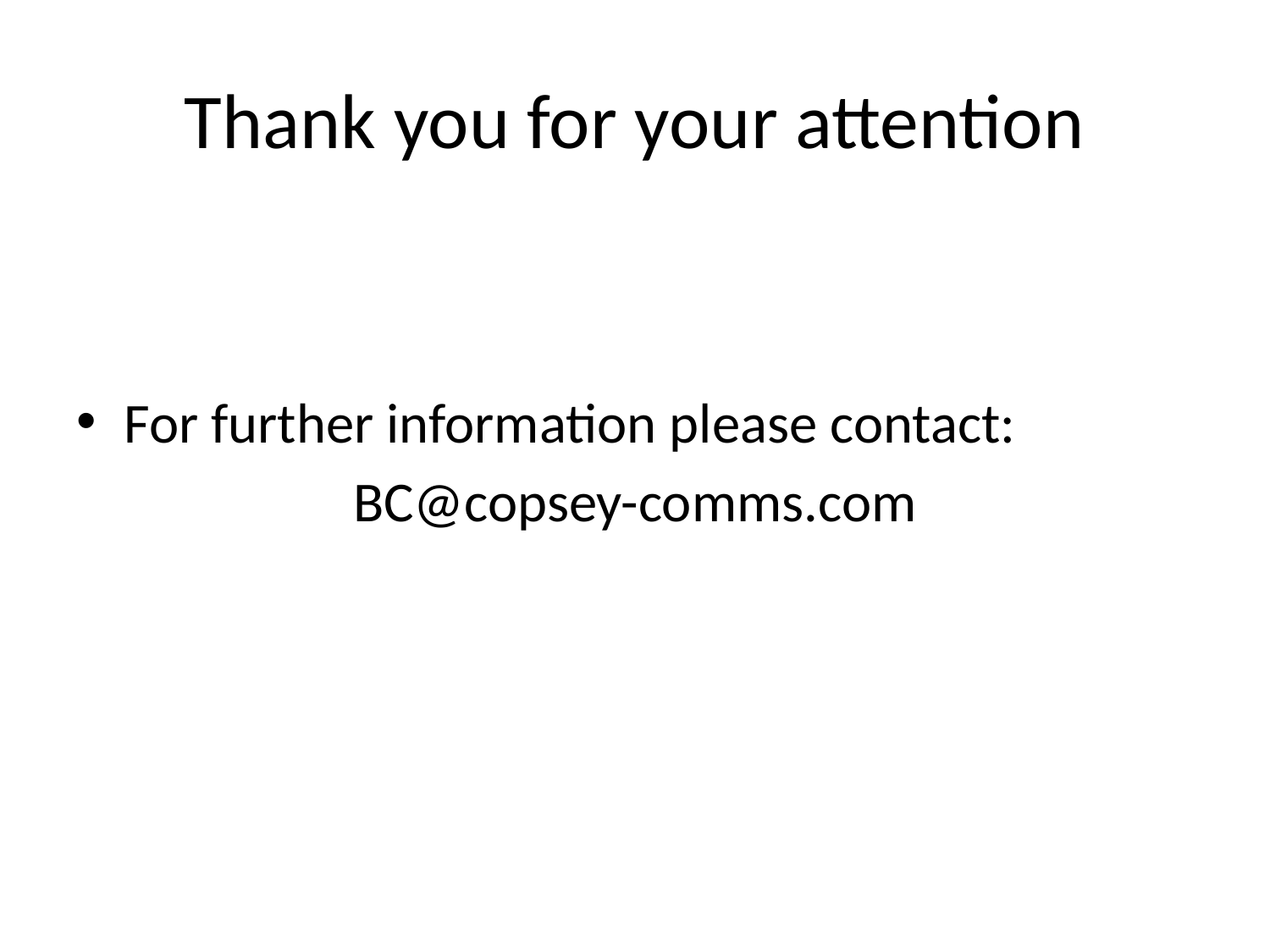

# Thank you for your attention

For further information please contact:
BC@copsey-comms.com